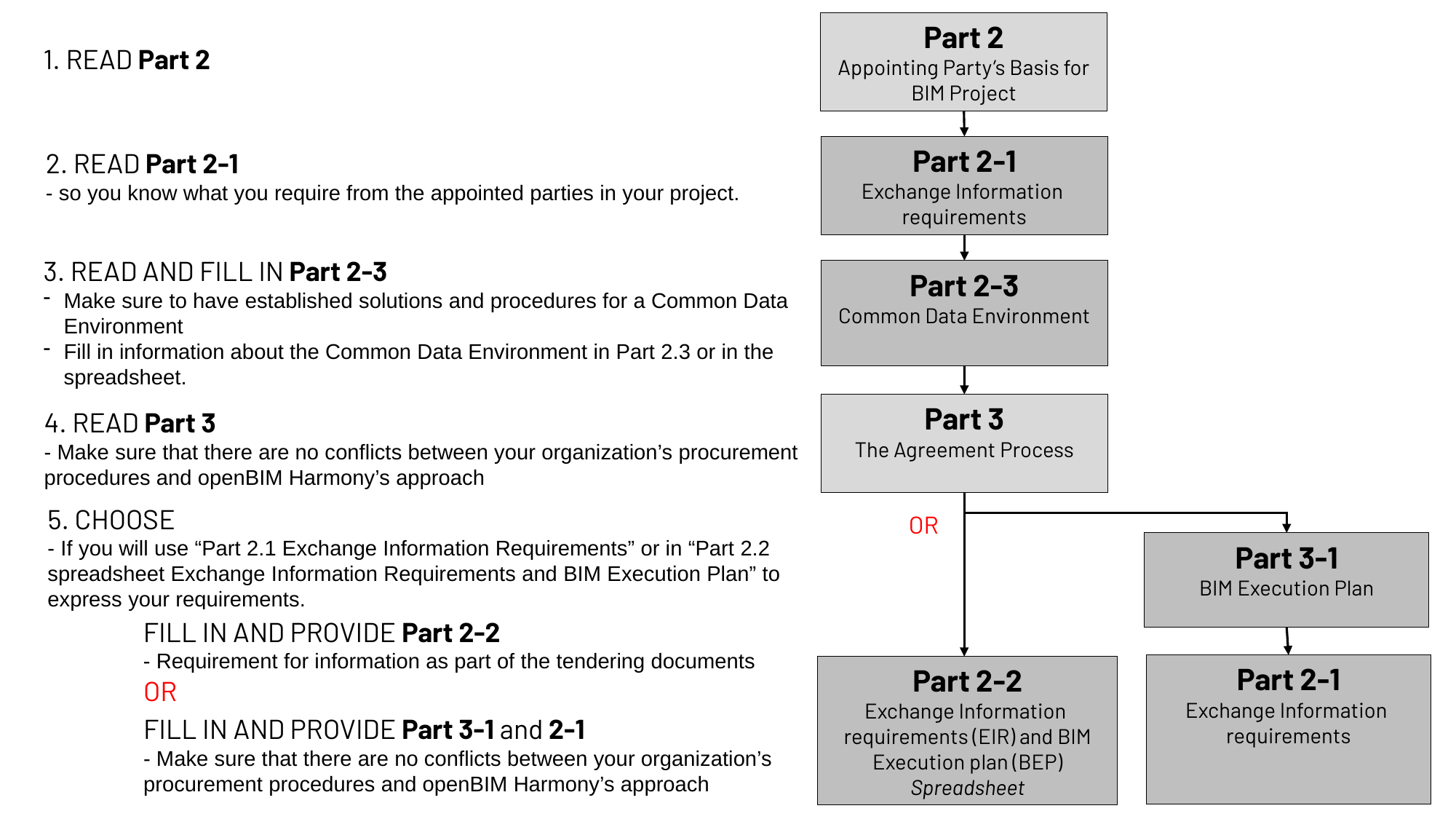

01
Part 1 Introduction
Read me first
Part 2
Appointing Party’s Basis for BIM Project
1. READ Part 2
Part 2-1
Exchange Information  requirements
2. READ Part 2-1
- so you know what you require from the appointed parties in your project.
3. READ AND FILL IN Part 2-3
Make sure to have established solutions and procedures for a Common Data Environment
Fill in information about the Common Data Environment in Part 2.3 or in the spreadsheet.
Part 2-3
Common Data Environment

Part 3
The Agreement Process

4. READ Part 3
- Make sure that there are no conflicts between your organization’s procurement procedures and openBIM Harmony’s approach
5. CHOOSE
- If you will use “Part 2.1 Exchange Information Requirements” or in “Part 2.2 spreadsheet Exchange Information Requirements and BIM Execution Plan” to express your requirements.
OR
Part 3-1
BIM Execution Plan

FILL IN AND PROVIDE Part 2-2
- Requirement for information as part of the tendering documents
Part 2-1
Exchange Information  requirements

Part 2-2
Exchange Information  requirements (EIR) and BIM Execution plan (BEP)
Spreadsheet
OR
FILL IN AND PROVIDE Part 3-1 and 2-1
- Make sure that there are no conflicts between your organization’s procurement procedures and openBIM Harmony’s approach